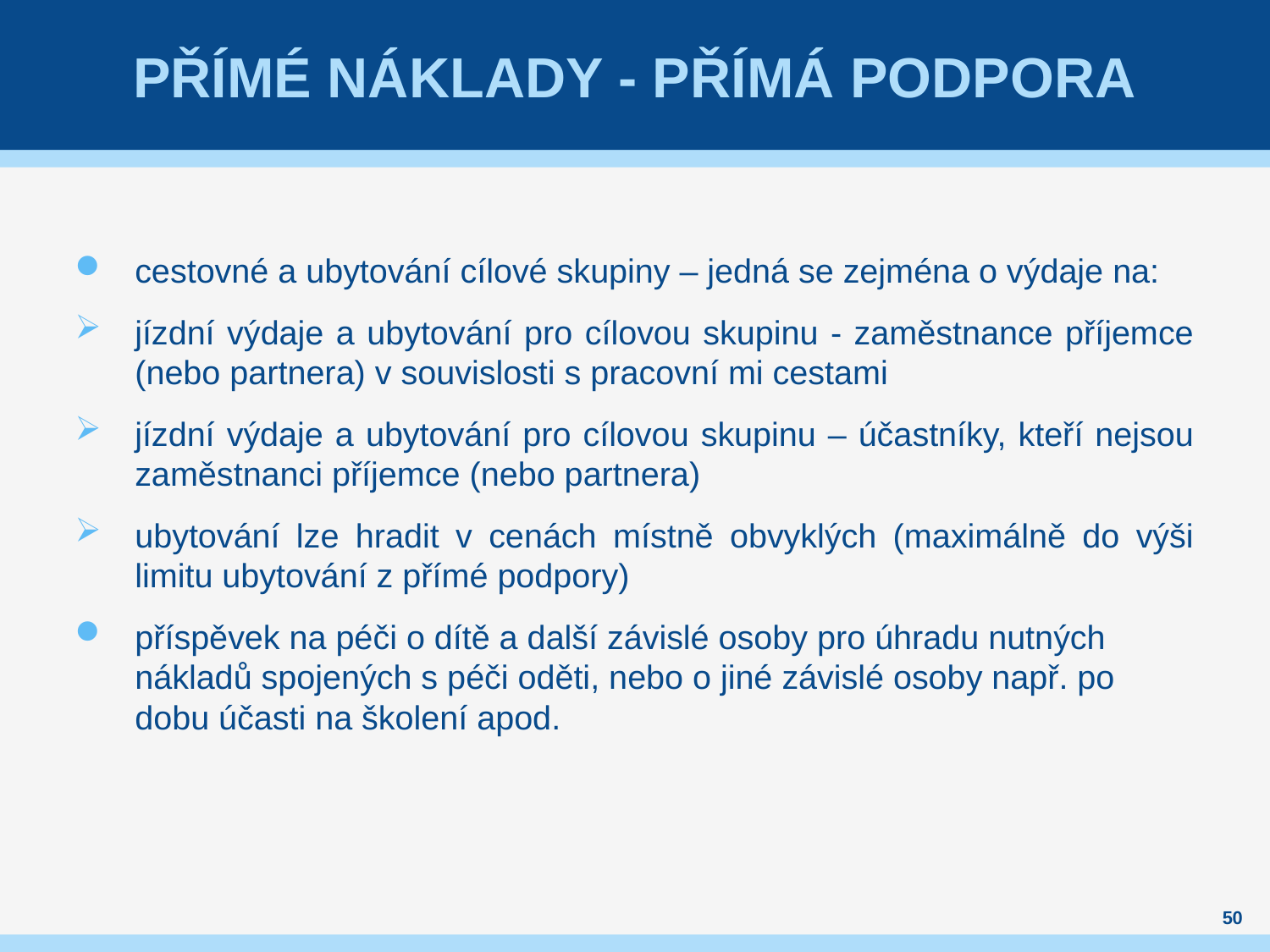

# Přímé náklady - Přímá podpora
cestovné a ubytování cílové skupiny – jedná se zejména o výdaje na:
jízdní výdaje a ubytování pro cílovou skupinu - zaměstnance příjemce (nebo partnera) v souvislosti s pracovní mi cestami
jízdní výdaje a ubytování pro cílovou skupinu – účastníky, kteří nejsou zaměstnanci příjemce (nebo partnera)
ubytování lze hradit v cenách místně obvyklých (maximálně do výši limitu ubytování z přímé podpory)
příspěvek na péči o dítě a další závislé osoby pro úhradu nutných nákladů spojených s péči oděti, nebo o jiné závislé osoby např. po dobu účasti na školení apod.
50